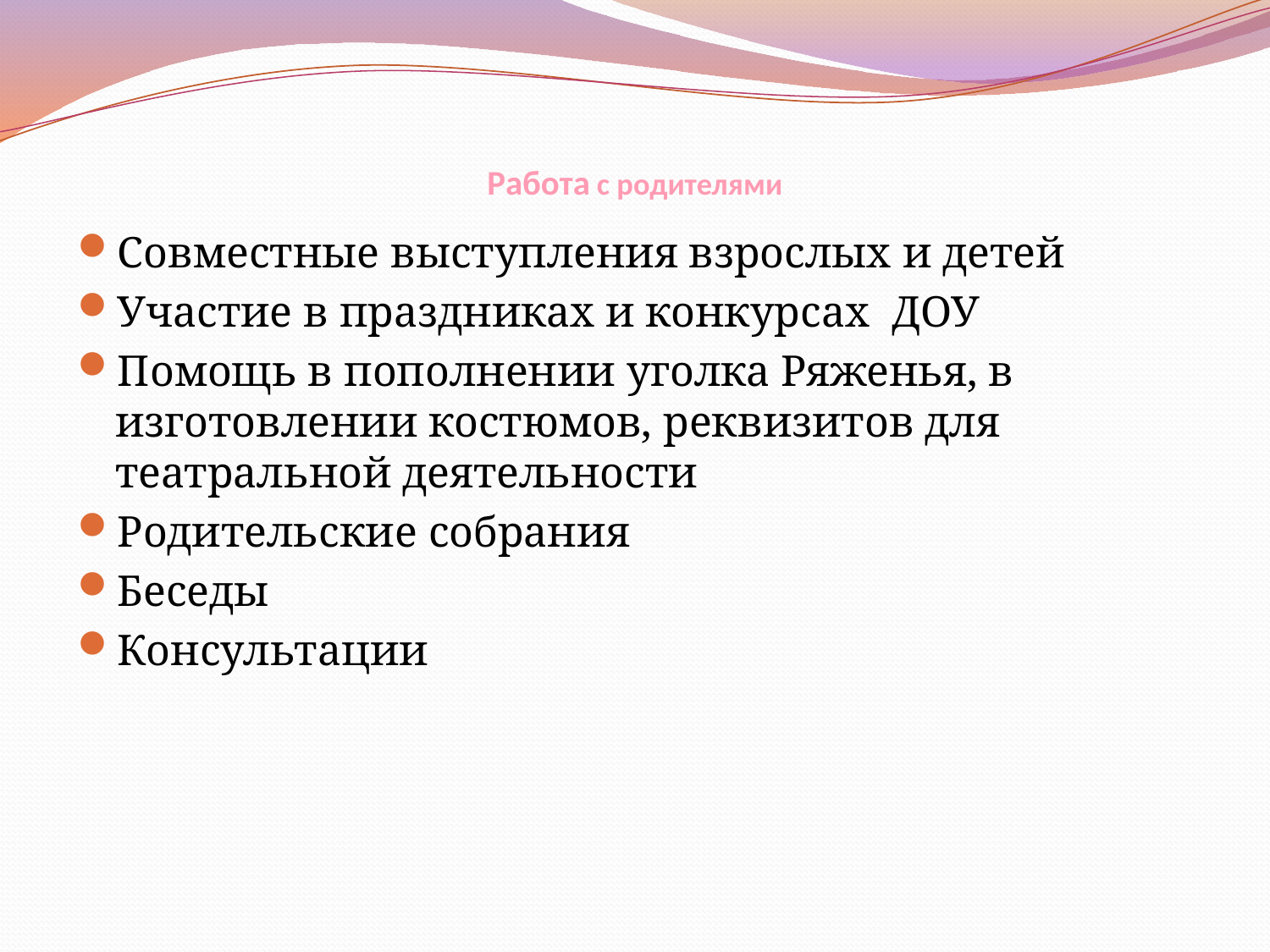

# Работа с родителями

Совместные выступления взрослых и детей
Участие в праздниках и конкурсах  ДОУ
Помощь в пополнении уголка Ряженья, в изготовлении костюмов, реквизитов для театральной деятельности
Родительские собрания
Беседы
Консультации